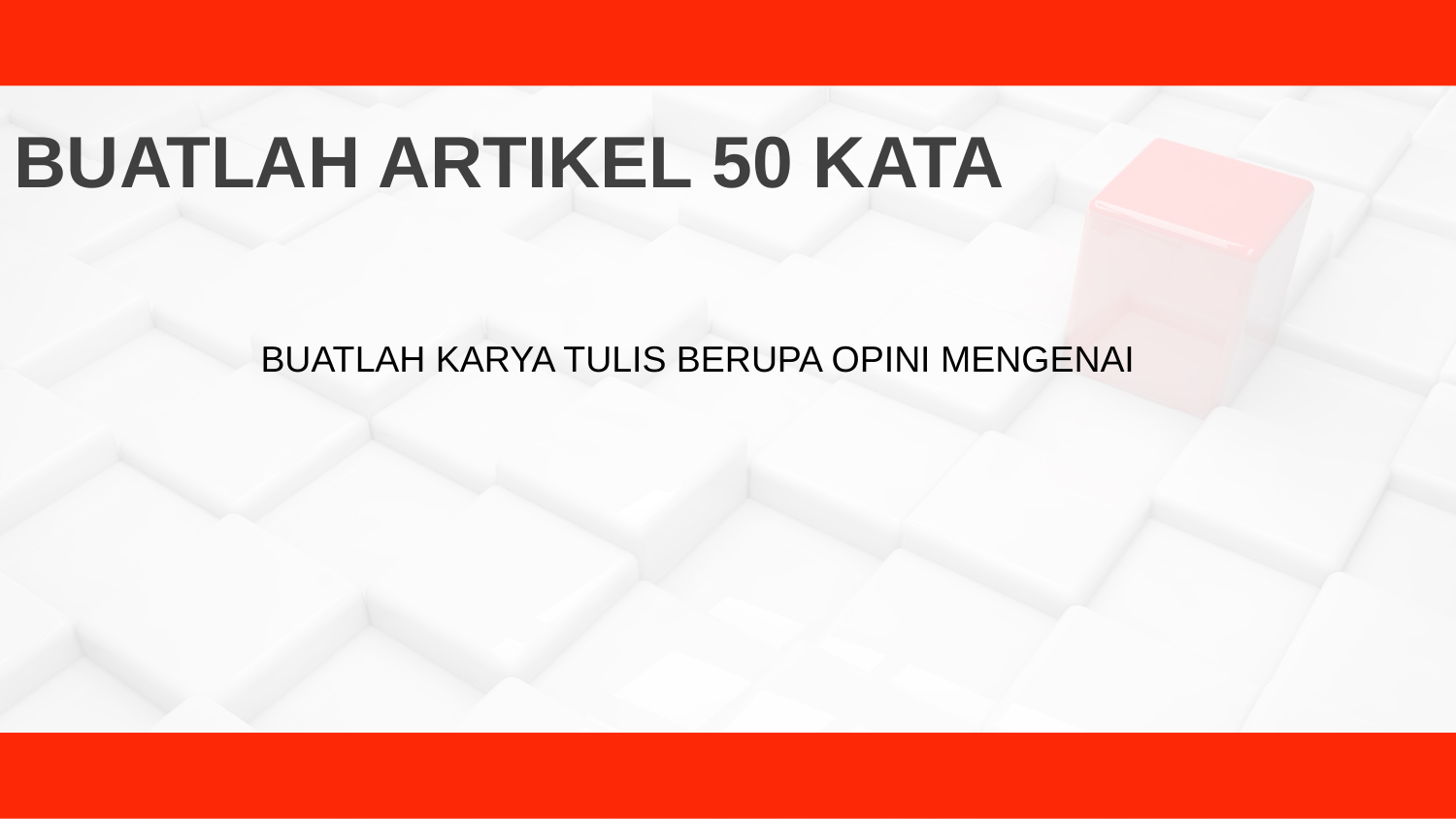

# BUATLAH ARTIKEL 50 KATA
BUATLAH KARYA TULIS BERUPA OPINI MENGENAI